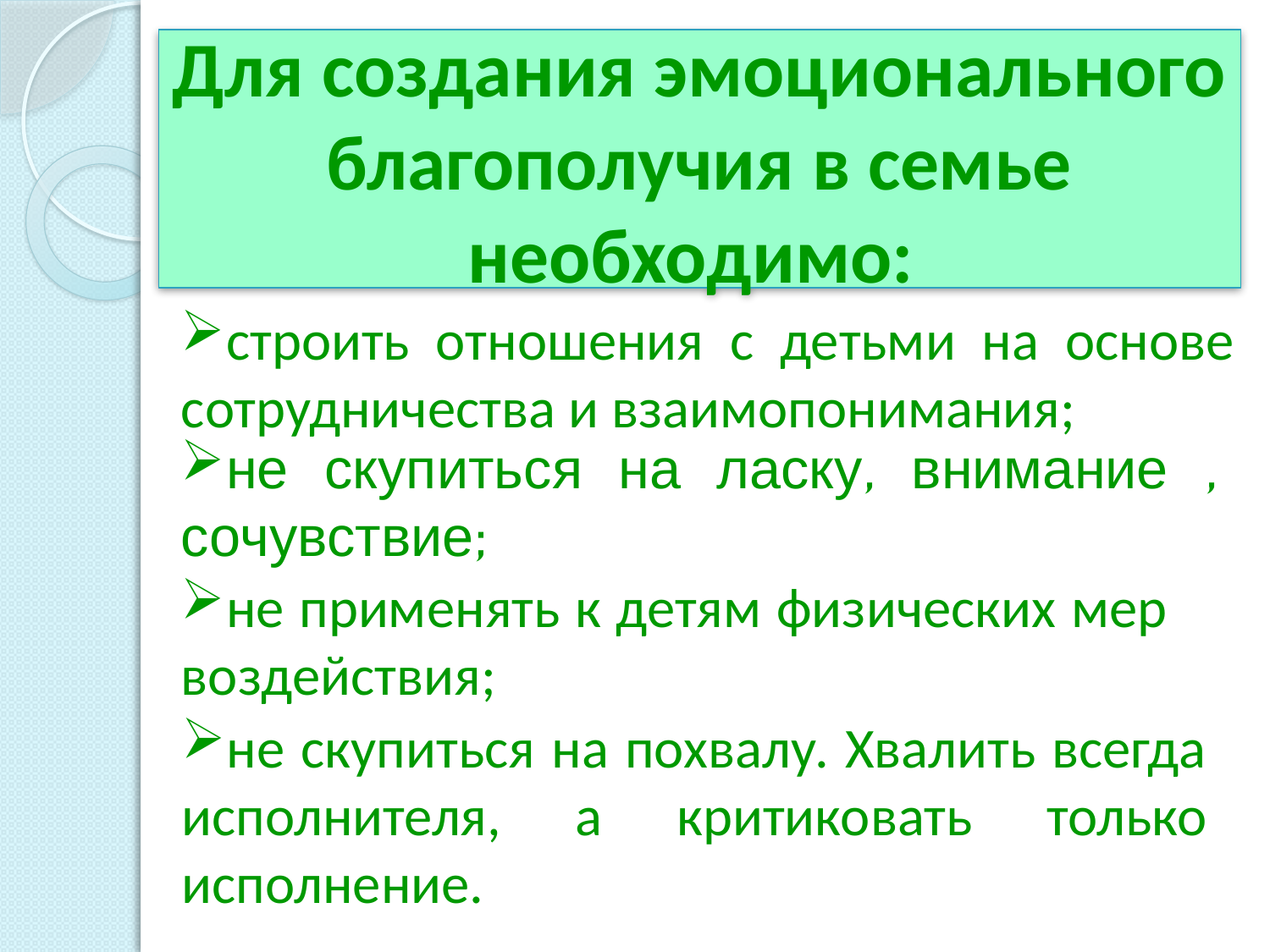

# Для создания эмоционального благополучия в семье необходимо:
строить отношения с детьми на основе сотрудничества и взаимопонимания;
не скупиться на ласку, внимание , сочувствие;
не применять к детям физических мер воздействия;
не скупиться на похвалу. Хвалить всегда исполнителя, а критиковать только исполнение.